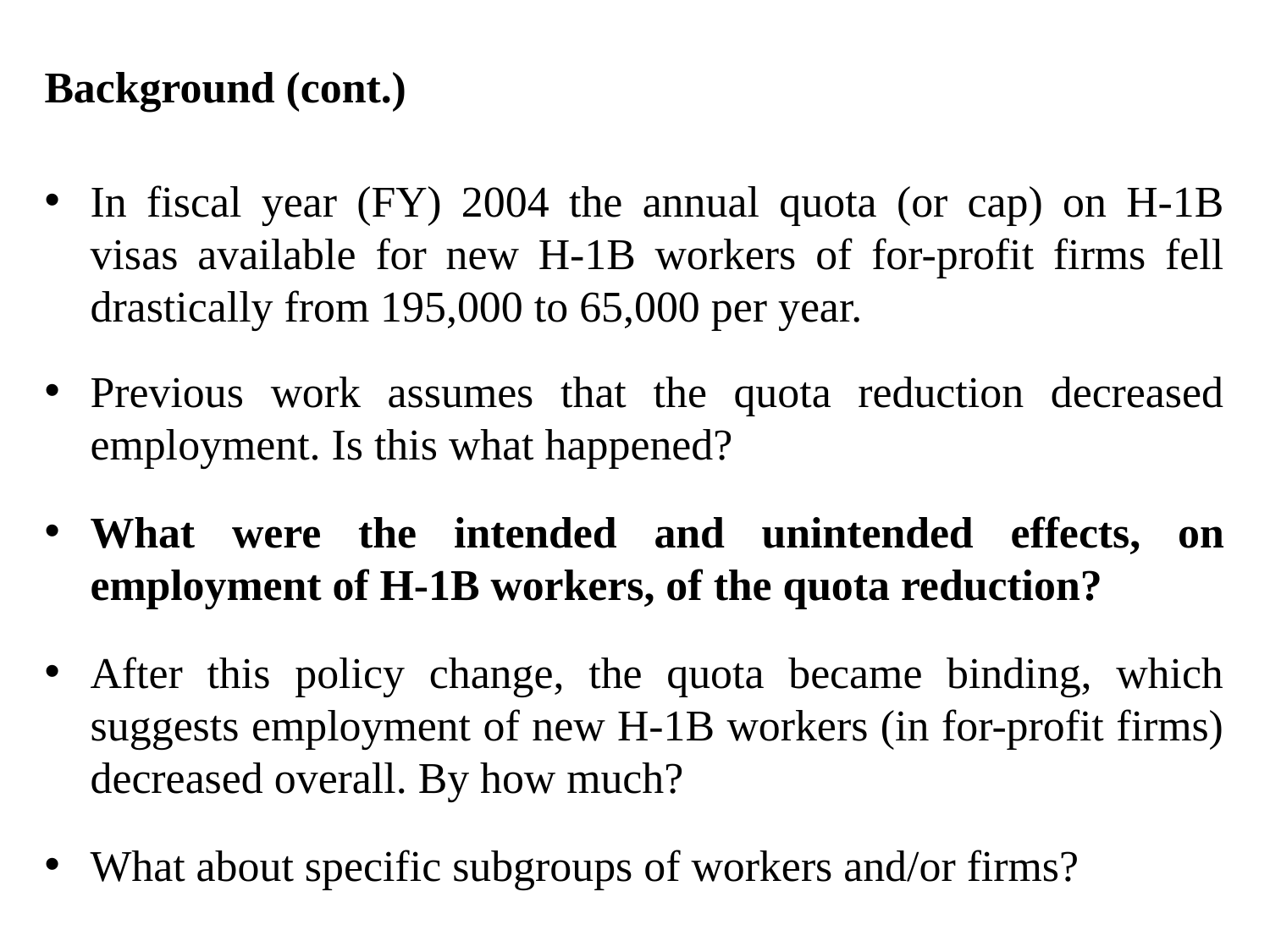

Background (cont.)

In fiscal year (FY) 2004 the annual quota (or cap) on H-1B visas available for new H-1B workers of for-profit firms fell drastically from 195,000 to 65,000 per year.

Previous work assumes that the quota reduction decreased employment. Is this what happened?

What were the intended and unintended effects, on employment of H-1B workers, of the quota reduction?

After this policy change, the quota became binding, which suggests employment of new H-1B workers (in for-profit firms) decreased overall. By how much?

What about specific subgroups of workers and/or firms?